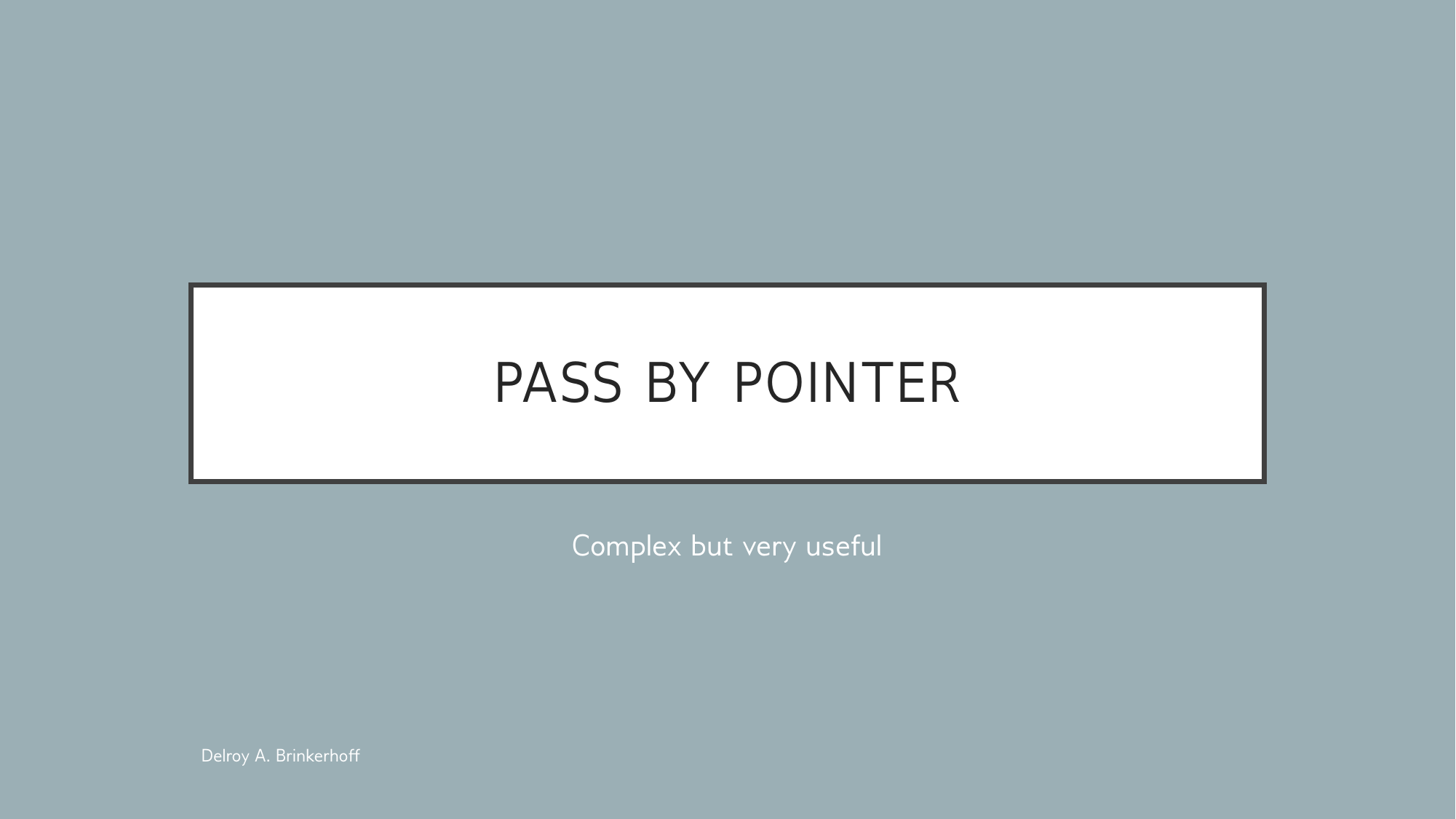

# Pass By Pointer
Complex but very useful
Delroy A. Brinkerhoff